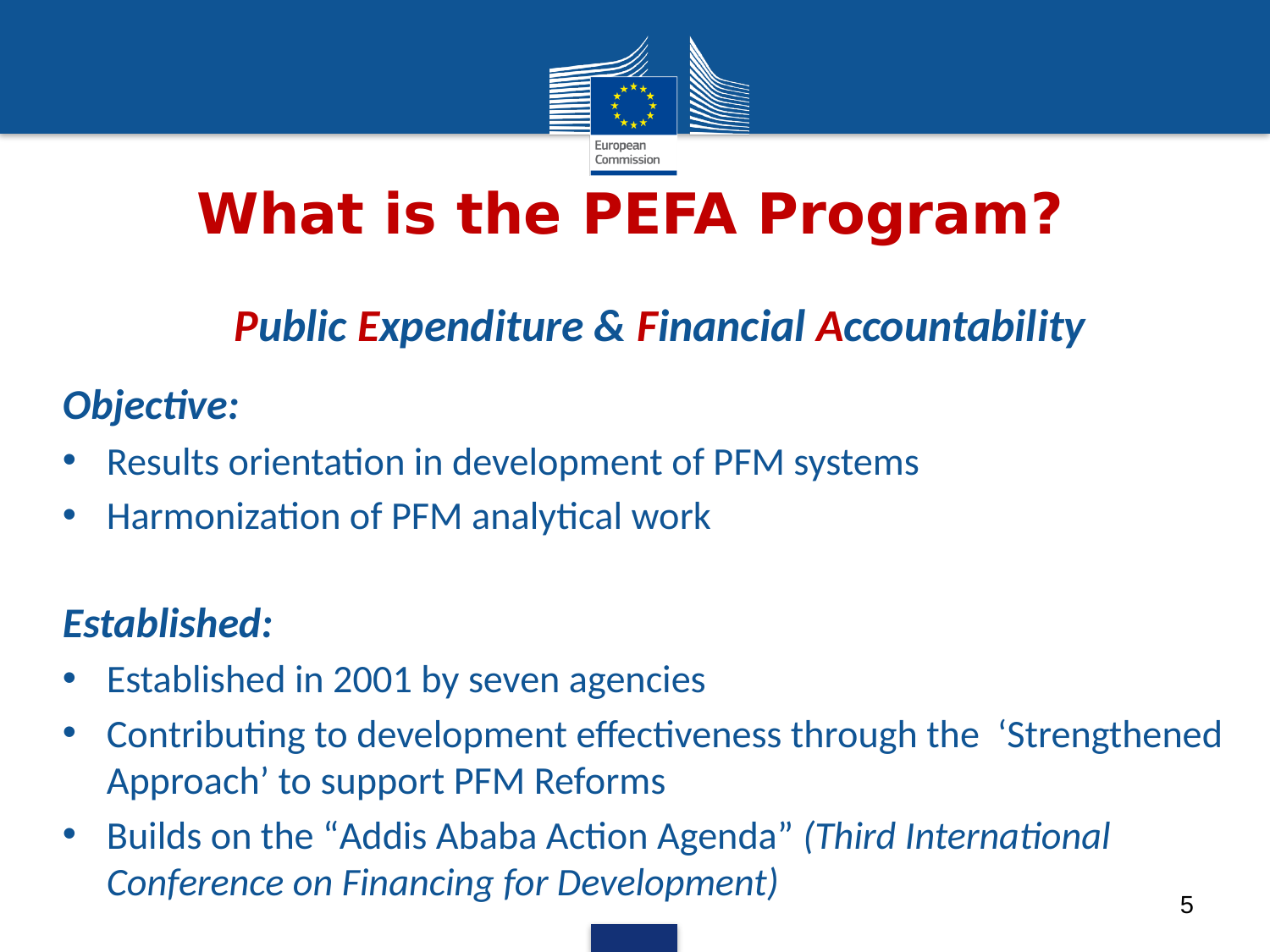

# What is the PEFA Program?
Public Expenditure & Financial Accountability

Objective:
Results orientation in development of PFM systems
Harmonization of PFM analytical work

Established:
Established in 2001 by seven agencies
Contributing to development effectiveness through the  ‘Strengthened Approach’ to support PFM Reforms
Builds on the “Addis Ababa Action Agenda” (Third International Conference on Financing for Development)

5